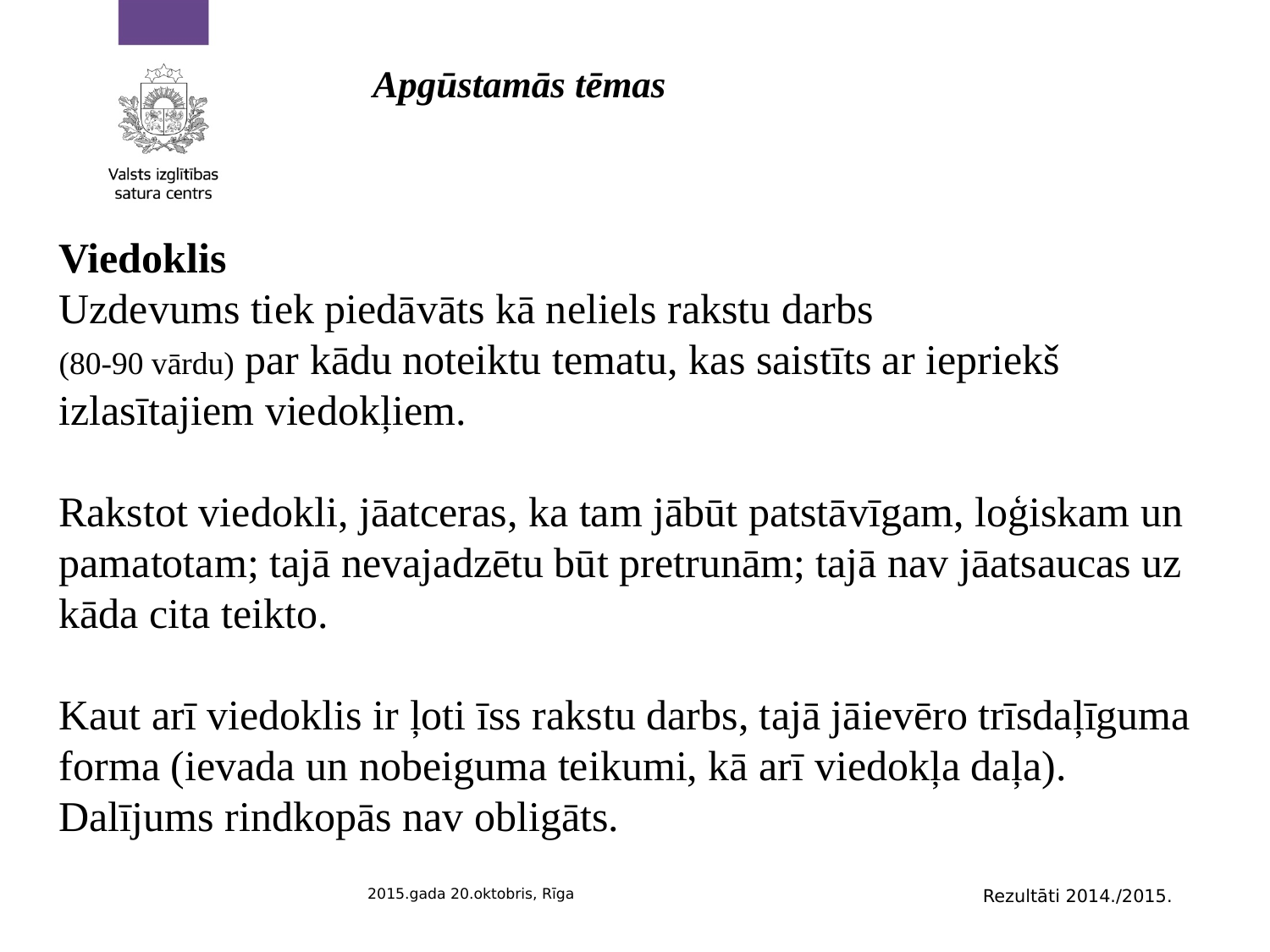

# Apgūstamās tēmas
Viedoklis
Uzdevums tiek piedāvāts kā neliels rakstu darbs
(80-90 vārdu) par kādu noteiktu tematu, kas saistīts ar iepriekš izlasītajiem viedokļiem.
Rakstot viedokli, jāatceras, ka tam jābūt patstāvīgam, loģiskam un pamatotam; tajā nevajadzētu būt pretrunām; tajā nav jāatsaucas uz kāda cita teikto.
Kaut arī viedoklis ir ļoti īss rakstu darbs, tajā jāievēro trīsdaļīguma forma (ievada un nobeiguma teikumi, kā arī viedokļa daļa).
Dalījums rindkopās nav obligāts.
2015.gada 20.oktobris, Rīga
Rezultāti 2014./2015.